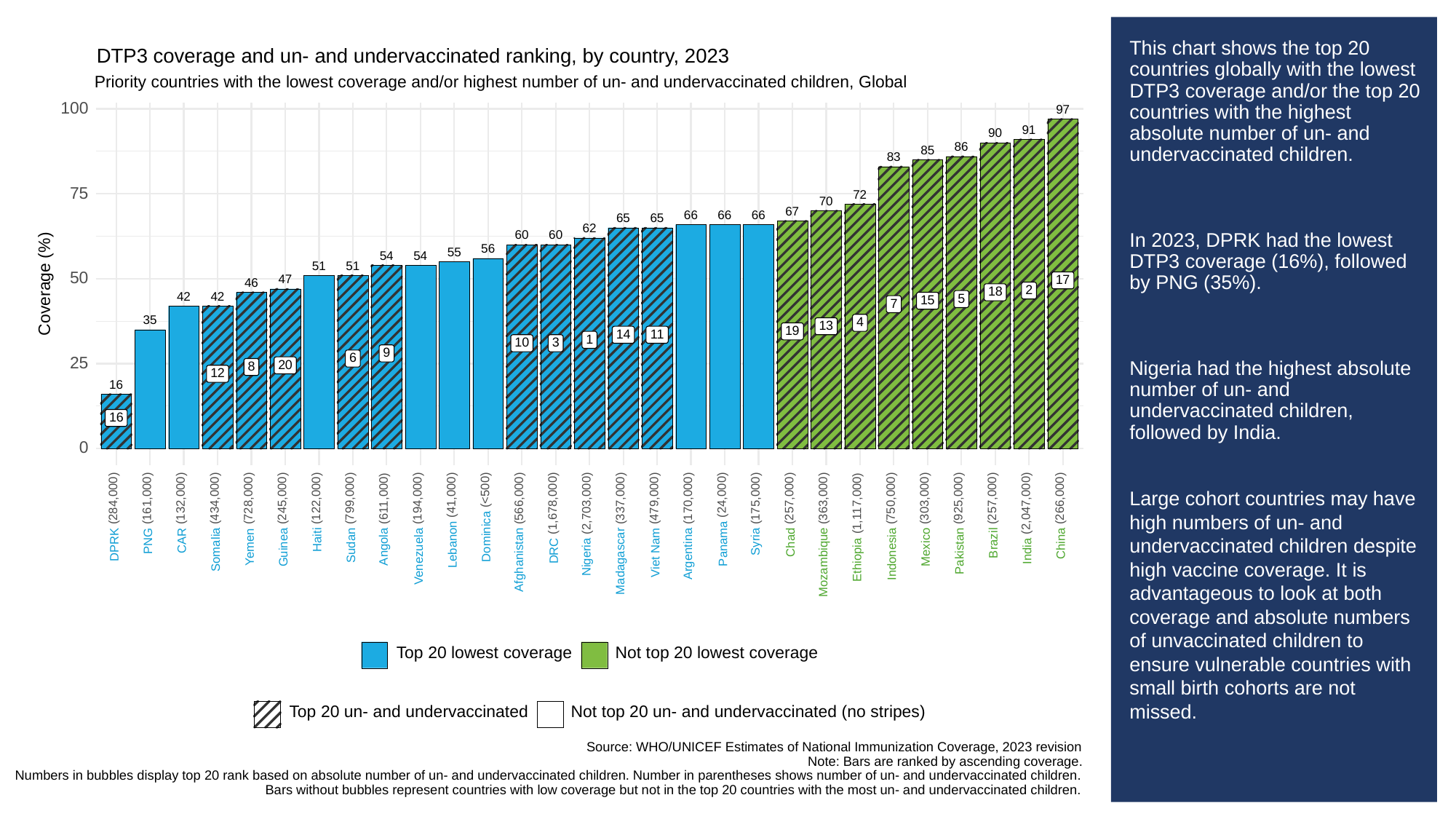

# This chart shows the top 20 countries globally with the lowest DTP3 coverage and/or the top 20 countries with the highest absolute number of un- and undervaccinated children.

In 2023, DPRK had the lowest DTP3 coverage (16%), followed by PNG (35%).

Nigeria had the highest absolute number of un- and undervaccinated children, followed by India.

Large cohort countries may have high numbers of un- and undervaccinated children despite high vaccine coverage. It is advantageous to look at both coverage and absolute numbers of unvaccinated children to ensure vulnerable countries with small birth cohorts are not missed.

DTP3 coverage and un- and undervaccinated ranking, by country, 2023
Priority countries with the lowest coverage and/or highest number of un- and undervaccinated children, Global

100
97

91
90

86

85

83

75

72

70

67

66
66
66

65
65

62

60
60

56

55

54
54

51
51

50

47
17
Coverage (%)

46

2

18

42
42

5

15

7

35

4

13

19

14
11

1

3
10

9

6

25

20

8

12

16

16

0

(<500)
(41,000)
(24,000)
(284,000)
(161,000)
(132,000)
(434,000)
(728,000)
(245,000)
(122,000)
(799,000)
(611,000)
(194,000)
(566,000)
(337,000)
(479,000)
(170,000)
(175,000)
(257,000)
(363,000)
(750,000)
(303,000)
(925,000)
(257,000)
(266,000)
(1,678,000)
(2,703,000)
(1,117,000)
(2,047,000)
Dominica
Haiti
Syria
CAR
Nam
PNG
Chad
Brazil
China
Panama
Lebanon
DPRK
Sudan
Angola
Mexico
Yemen
Guinea
Somalia
DRC
Pakistan
India
Argentina
Indonesia
Nigeria
Venezuela
Afghanistan
Ethiopia
Madagascar
Mozambique
Viet

Top 20 lowest coverage
Not top 20 lowest coverage

Not top 20 un- and undervaccinated (no stripes)
Top 20 un- and undervaccinated

Source: WHO/UNICEF Estimates of National Immunization Coverage, 2023 revision
Note: Bars are ranked by ascending coverage.
Numbers in bubbles display top 20 rank based on absolute number of un- and undervaccinated children. Number in parentheses shows number of un- and undervaccinated children.
Bars without bubbles represent countries with low coverage but not in the top 20 countries with the most un- and undervaccinated children.